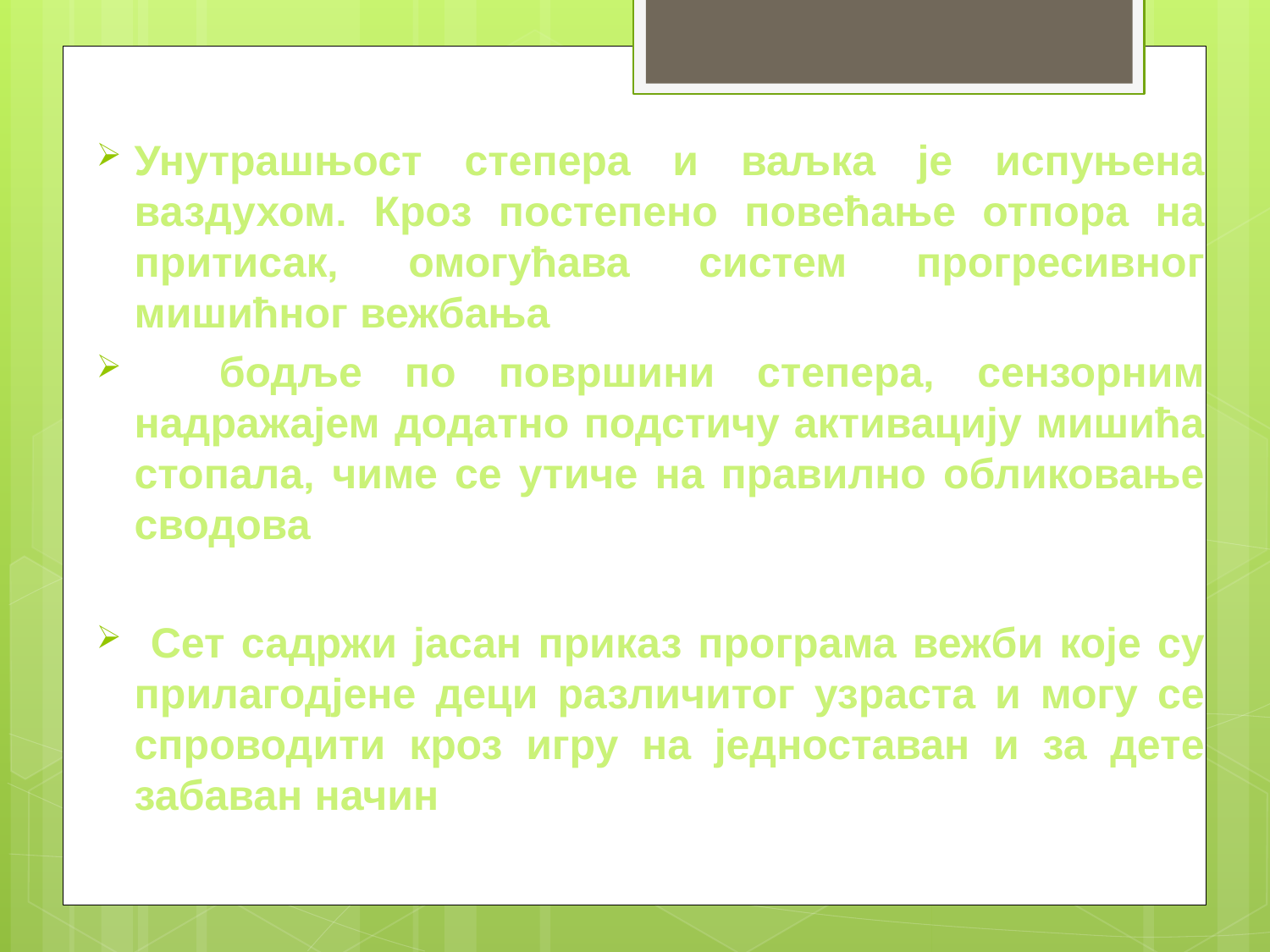

Унутрашњост степера и ваљка је испуњена ваздухом. Кроз постепено повећање отпора на притисак, омогућава систем прогресивног мишићног вежбања
  бодље по површини степера, сензорним надражајем додатно подстичу активацију мишића стопала, чиме се утиче на правилно обликовање сводова

 Сет садржи јасан приказ програма вежби које су прилагодјене деци различитог узраста и могу се спроводити кроз игру на једноставан и за дете забаван начин